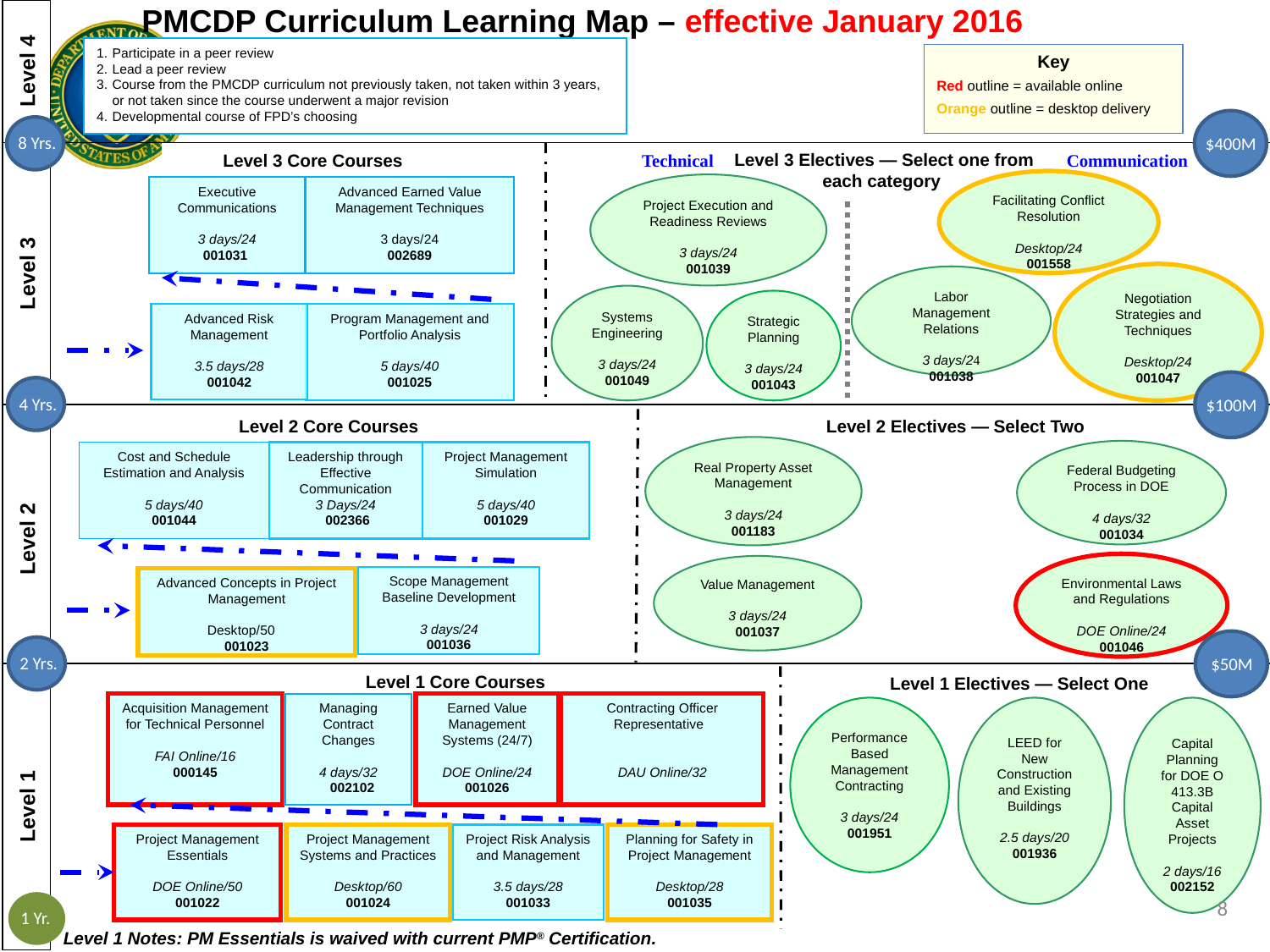

PMCDP Curriculum Learning Map – effective January 2016
Level 4
Participate in a peer review
Lead a peer review
Course from the PMCDP curriculum not previously taken, not taken within 3 years, or not taken since the course underwent a major revision
Developmental course of FPD’s choosing
Key
Red outline = available online
Orange outline = desktop delivery

8 Yrs.
$400M
Level 3
Technical
Level 3 Electives — Select one from each category
Communication
Level 3 Core Courses
Facilitating Conflict Resolution

Desktop/24
001558
Project Execution and Readiness Reviews

3 days/24
001039
Executive Communications
3 days/24
001031
Advanced Earned Value Management Techniques
3 days/24
002689
Negotiation Strategies and Techniques

Desktop/24
001047

Labor Management Relations

3 days/24
001038
Systems Engineering

3 days/24
001049

Strategic Planning

3 days/24
001043
Program Management and Portfolio Analysis
5 days/40
001025
Advanced Risk Management
3.5 days/28
001042

4 Yrs.
$100M
Level 2
Level 2 Core Courses
Level 2 Electives — Select Two
Real Property Asset Management

3 days/24
001183

Federal Budgeting Process in DOE

4 days/32
001034
Cost and Schedule Estimation and Analysis
5 days/40
001044

Leadership through Effective Communication
3 Days/24
 002366
Project Management Simulation
5 days/40
001029
Environmental Laws and Regulations

DOE Online/24
001046
Value Management

3 days/24
001037
Scope Management Baseline Development

3 days/24
001036
Advanced Concepts in Project Management

Desktop/50
001023

2 Yrs.
$50M
Level 1
Level 1 Core Courses
Level 1 Electives — Select One

Acquisition Management for Technical Personnel
FAI Online/16
000145
Managing Contract Changes
4 days/32
  002102

Earned Value Management Systems (24/7)
DOE Online/24
001026
Contracting Officer Representative
DAU Online/32
Performance Based Management Contracting

3 days/24
001951

LEED for New Construction and Existing Buildings

2.5 days/20
001936

Capital Planning for DOE O 413.3B Capital Asset Projects

2 days/16
002152

Project Management Essentials
DOE Online/50
001022
Project Management Systems and Practices

Desktop/60
001024
Project Risk Analysis and Management

3.5 days/28
001033
Planning for Safety in Project Management

Desktop/28
001035
8

1 Yr.
Level 1 Notes: PM Essentials is waived with current PMP® Certification.